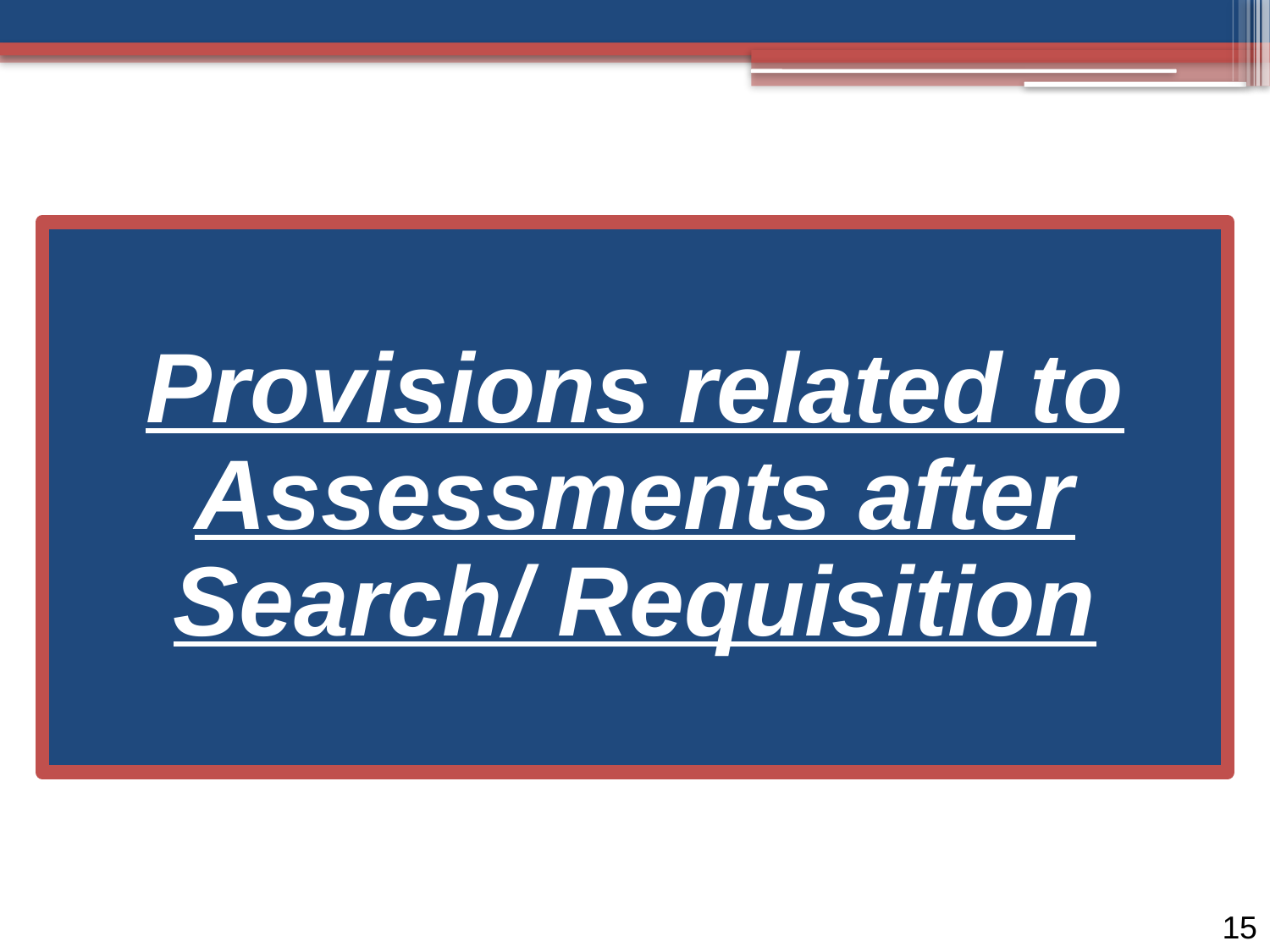

Provisions related to Assessments after Search/ Requisition
15